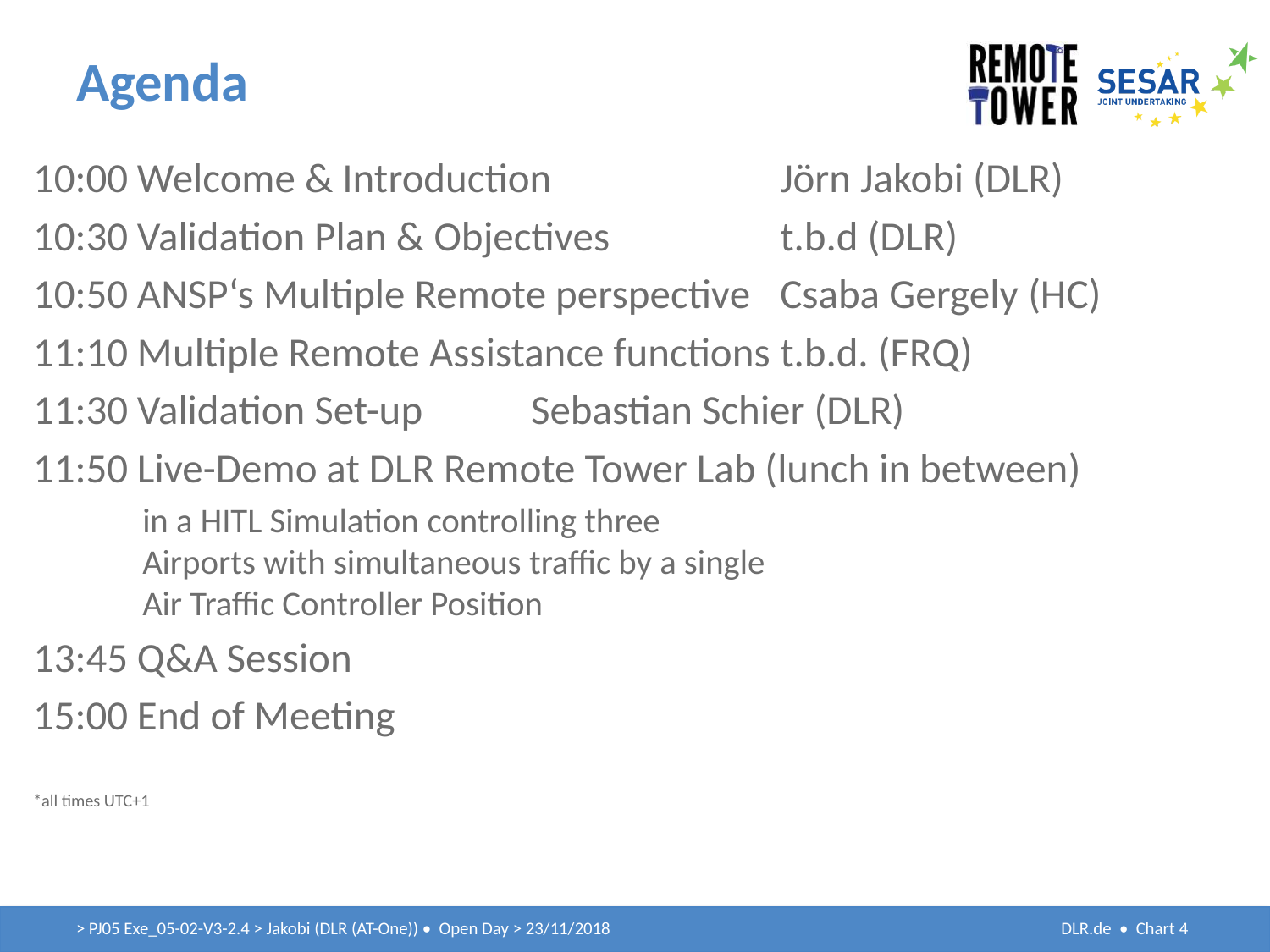

# Agenda
10:00 Welcome & Introduction					Jörn Jakobi (DLR)
10:30 Validation Plan & Objectives				t.b.d (DLR)
10:50 ANSP‘s Multiple Remote perspective		Csaba Gergely (HC)
11:10 Multiple Remote Assistance functions		t.b.d. (FRQ)
11:30 Validation Set-up							Sebastian Schier (DLR)
11:50 Live-Demo at DLR Remote Tower Lab (lunch in between)
in a HITL Simulation controlling three
Airports with simultaneous traffic by a single
Air Traffic Controller Position
13:45 Q&A Session
15:00 End of Meeting

*all times UTC+1
> PJ05 Exe_05-02-V3-2.4 > Jakobi (DLR (AT-One)) •  Open Day > 23/11/2018
DLR.de  •  Chart 4